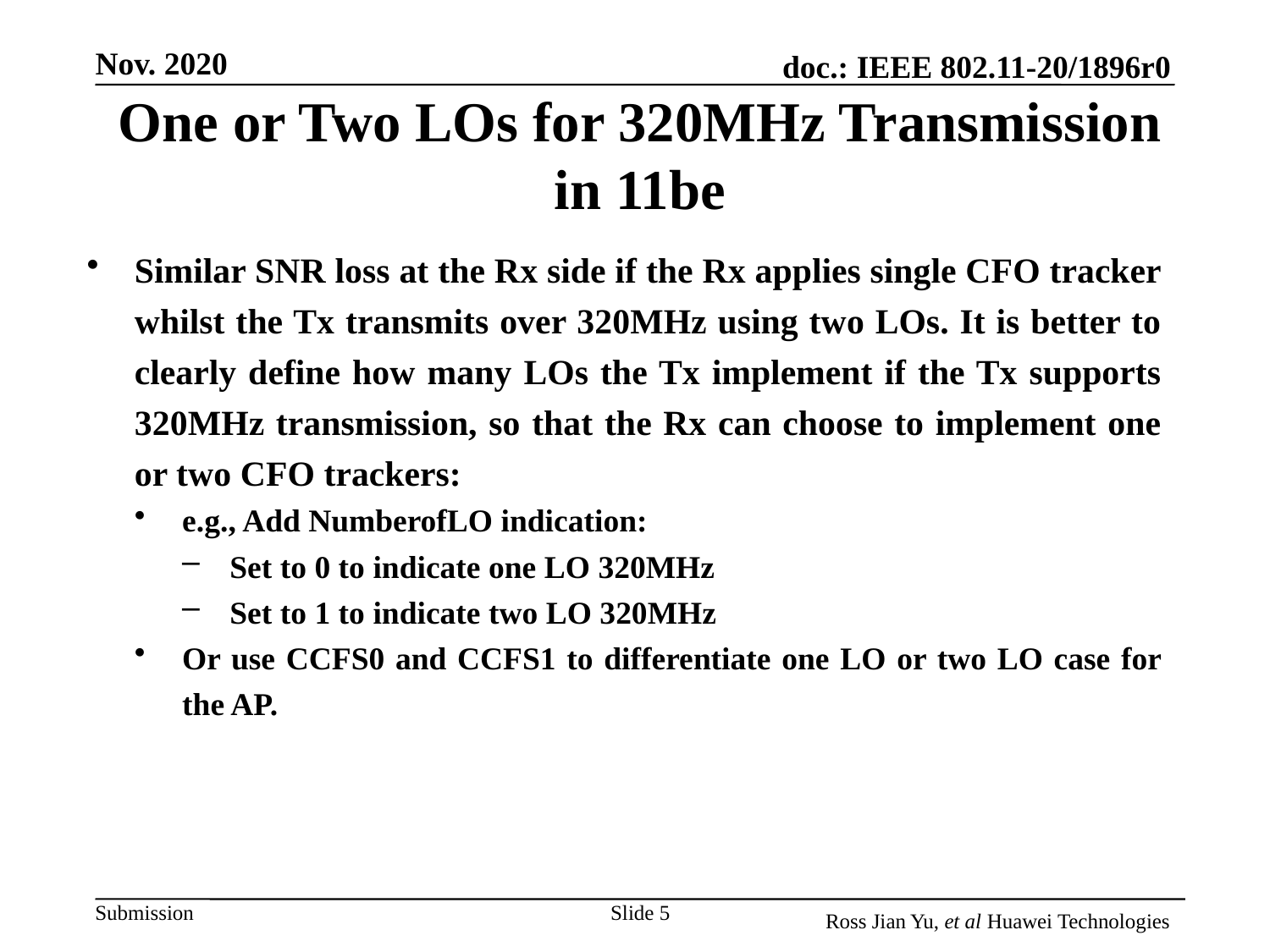

# One or Two LOs for 320MHz Transmission in 11be
Similar SNR loss at the Rx side if the Rx applies single CFO tracker whilst the Tx transmits over 320MHz using two LOs. It is better to clearly define how many LOs the Tx implement if the Tx supports 320MHz transmission, so that the Rx can choose to implement one or two CFO trackers:
e.g., Add NumberofLO indication:
Set to 0 to indicate one LO 320MHz
Set to 1 to indicate two LO 320MHz
Or use CCFS0 and CCFS1 to differentiate one LO or two LO case for the AP.
Slide 5